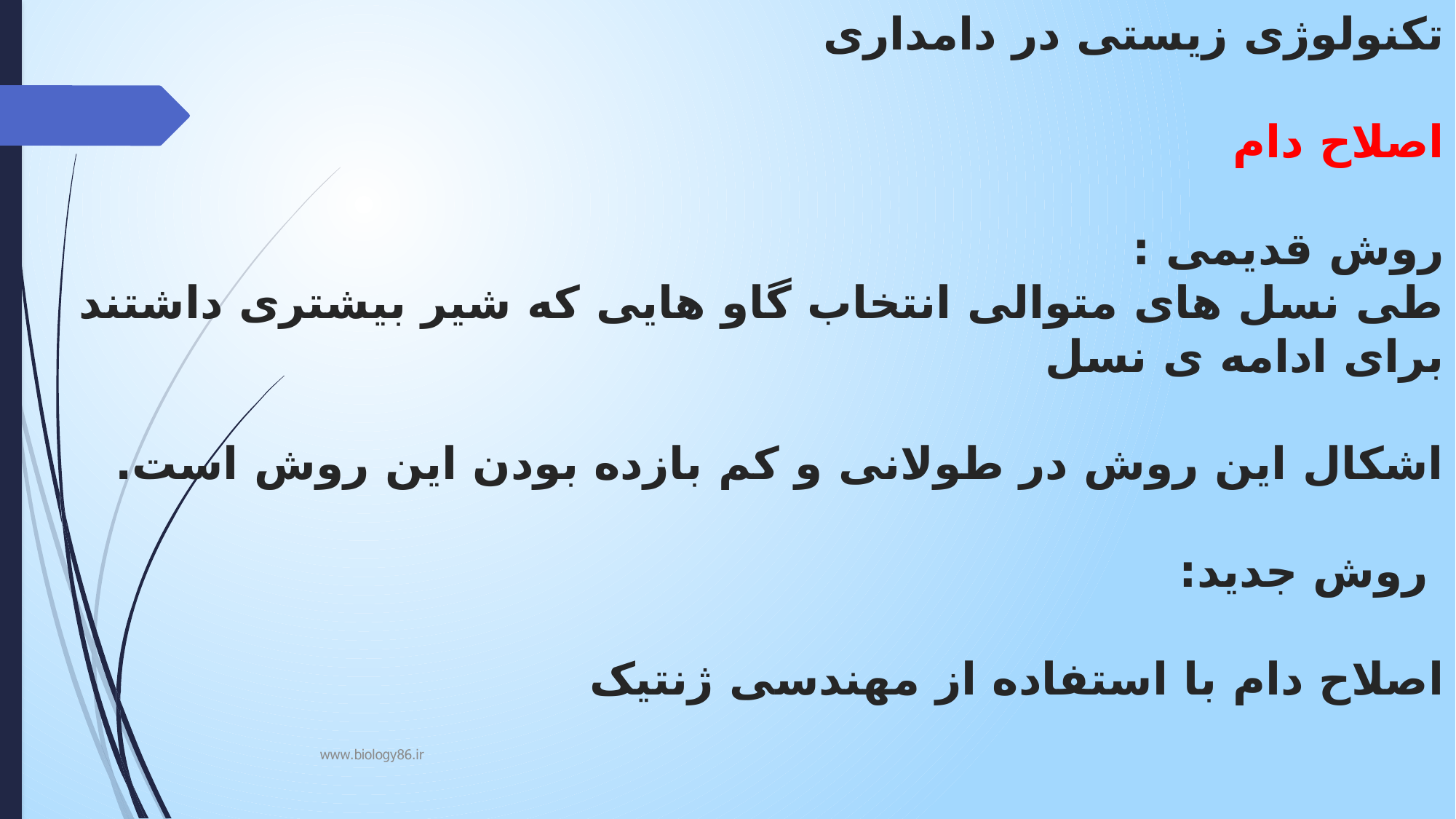

# تکنولوژی زیستی در دامداری اصلاح دام روش قدیمی : طی نسل های متوالی انتخاب گاو هایی که شیر بیشتری داشتند برای ادامه ی نسل اشکال این روش در طولانی و کم بازده بودن این روش است. روش جدید: اصلاح دام با استفاده از مهندسی ژنتیک
www.biology86.ir